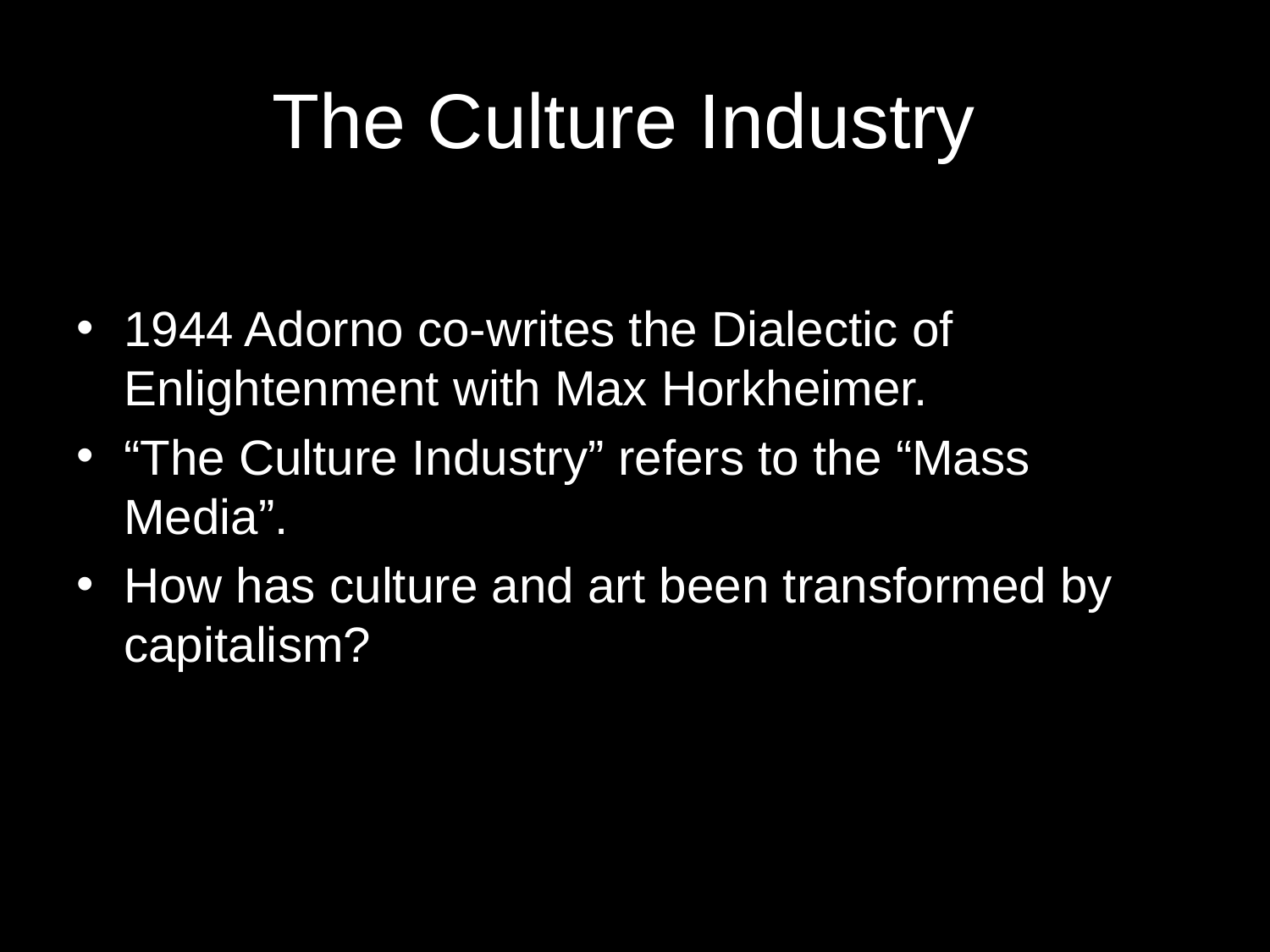

# The Culture Industry

1944 Adorno co-writes the Dialectic of Enlightenment with Max Horkheimer.
“The Culture Industry” refers to the “Mass Media”.
How has culture and art been transformed by capitalism?